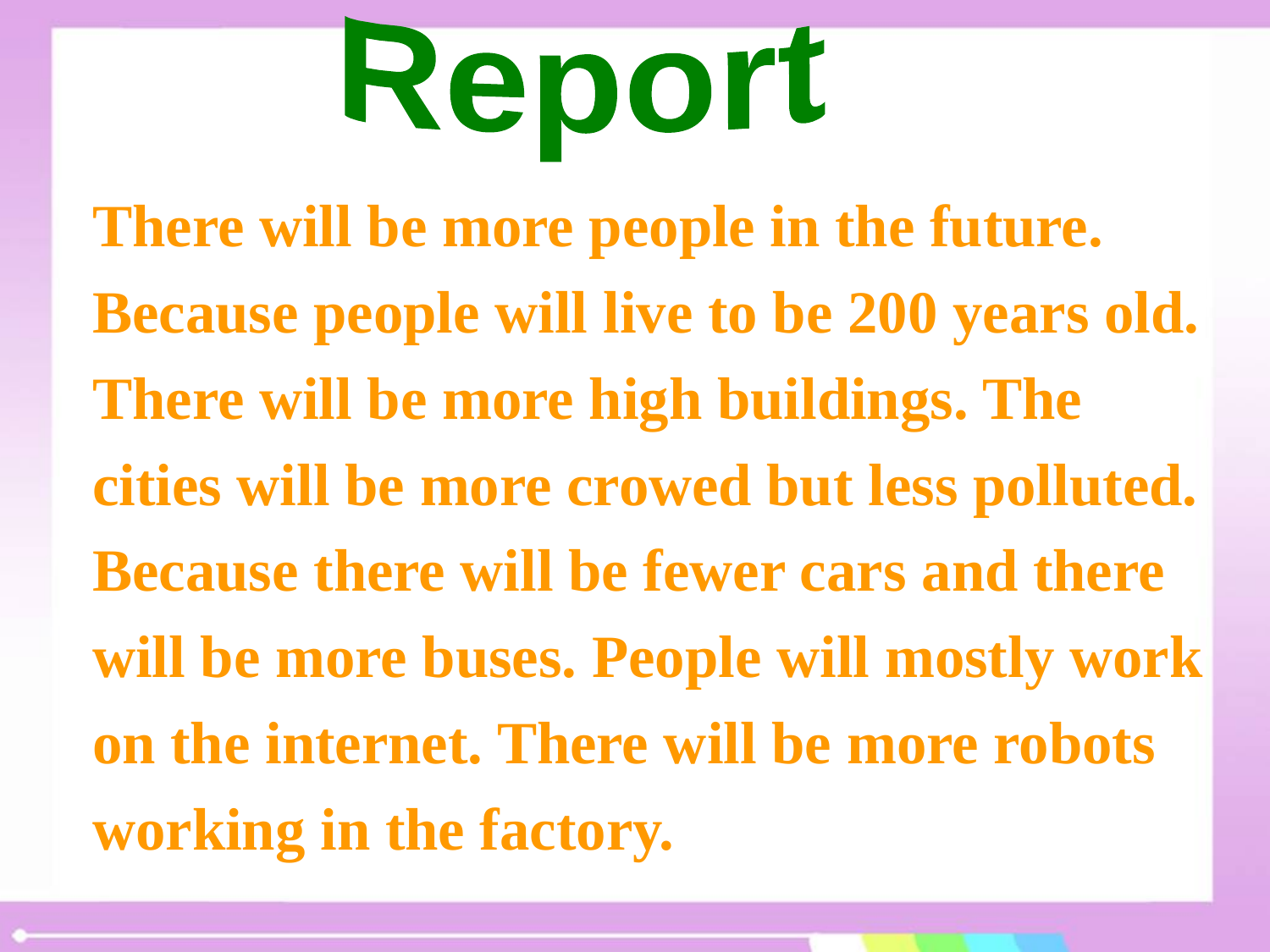

Report
There will be more people in the future. Because people will live to be 200 years old. There will be more high buildings. The cities will be more crowed but less polluted. Because there will be fewer cars and there will be more buses. People will mostly work on the internet. There will be more robots working in the factory.